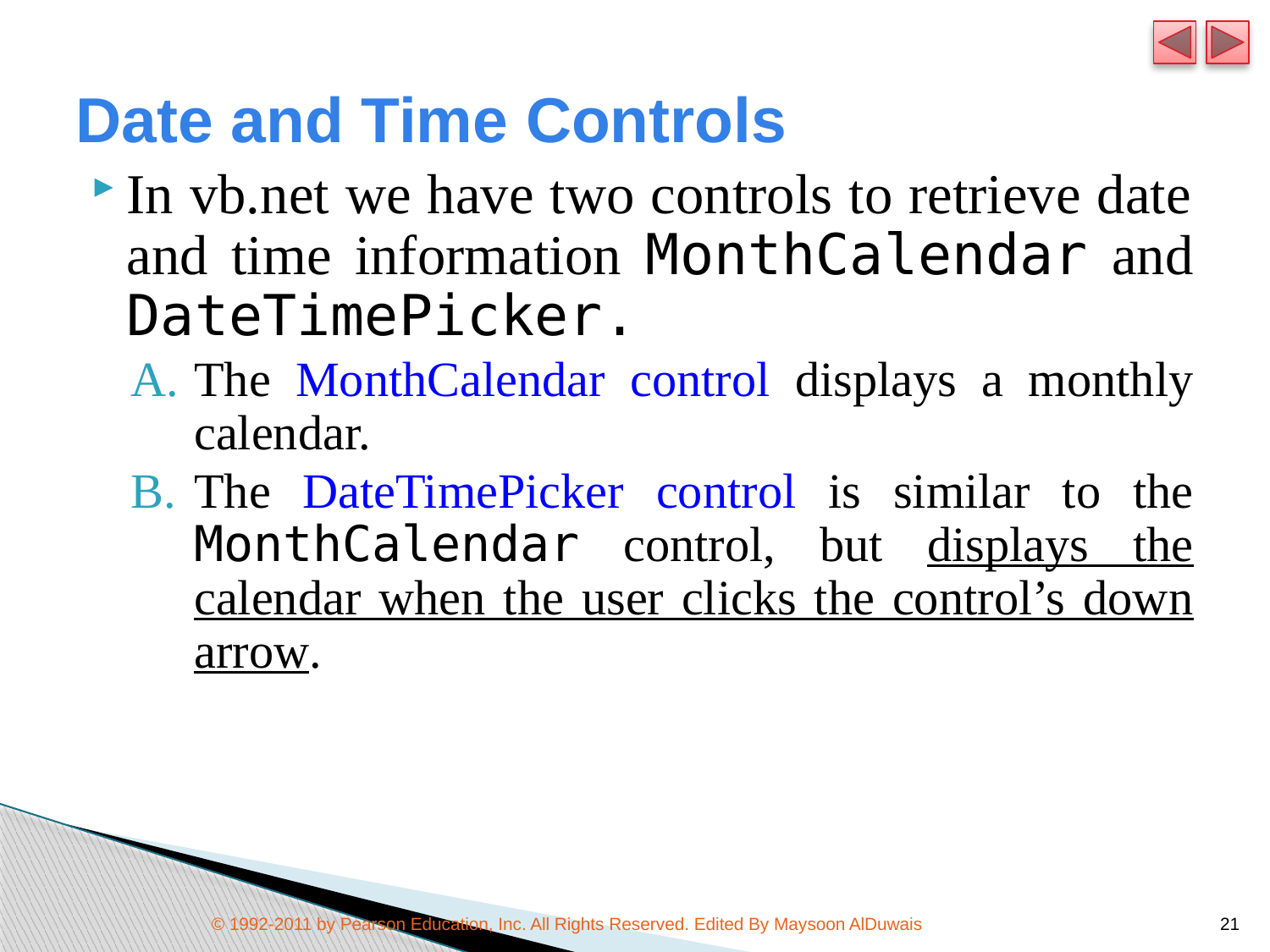

# Date and Time Controls
In vb.net we have two controls to retrieve date and time information MonthCalendar and DateTimePicker.
The MonthCalendar control displays a monthly calendar.
The DateTimePicker control is similar to the MonthCalendar control, but displays the calendar when the user clicks the control’s down arrow.
© 1992-2011 by Pearson Education, Inc. All Rights Reserved. Edited By Maysoon AlDuwais
21